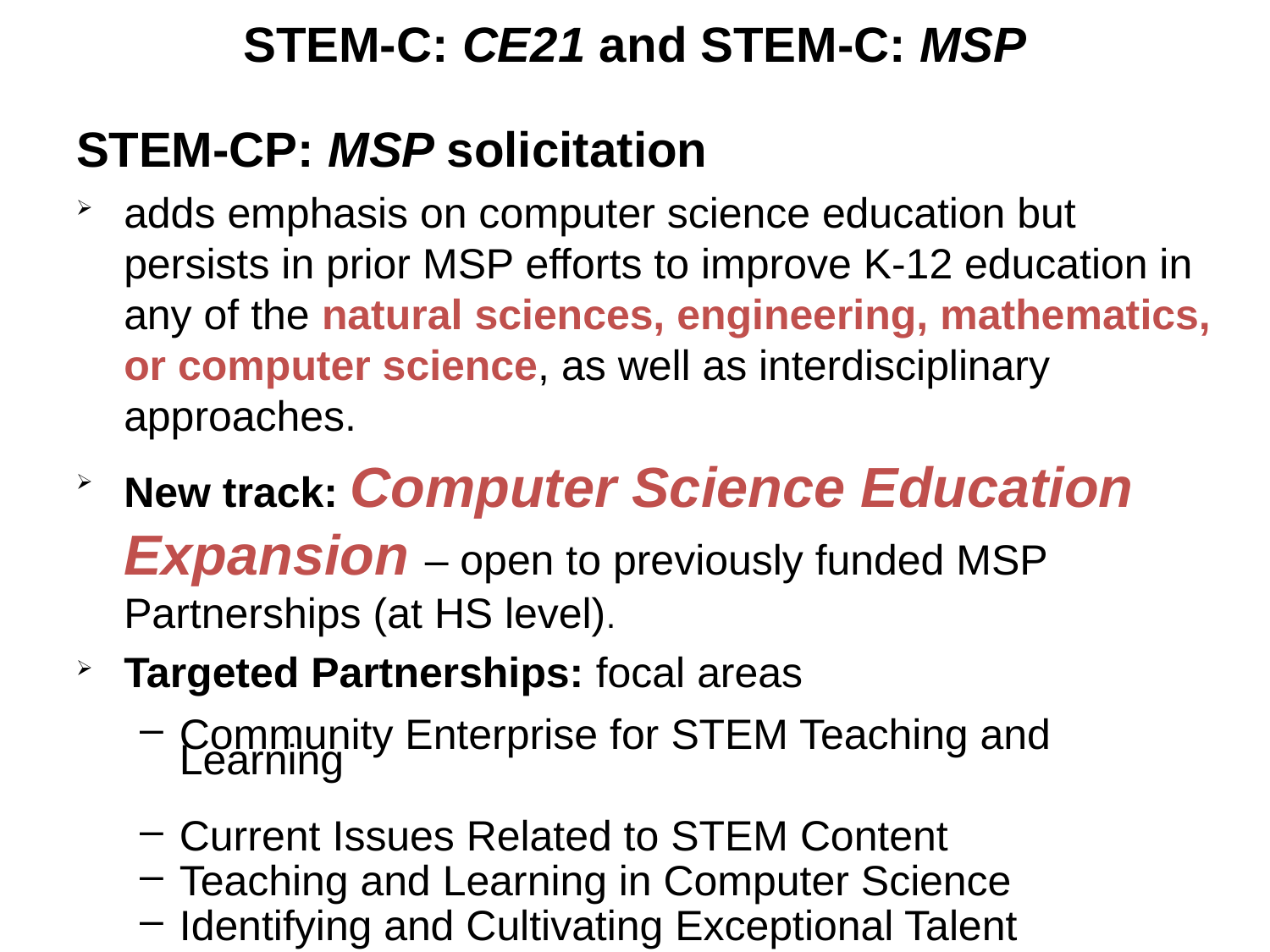

# STEM-C: CE21 and STEM-C: MSP

STEM-CP: MSP solicitation
adds emphasis on computer science education but persists in prior MSP efforts to improve K-12 education in any of the natural sciences, engineering, mathematics, or computer science, as well as interdisciplinary approaches.
New track: Computer Science Education Expansion – open to previously funded MSP Partnerships (at HS level).
Targeted Partnerships: focal areas

Community Enterprise for STEM Teaching and Learning

Current Issues Related to STEM Content

Teaching and Learning in Computer Science

Identifying and Cultivating Exceptional Talent

K-12 STEM Teacher Preparation